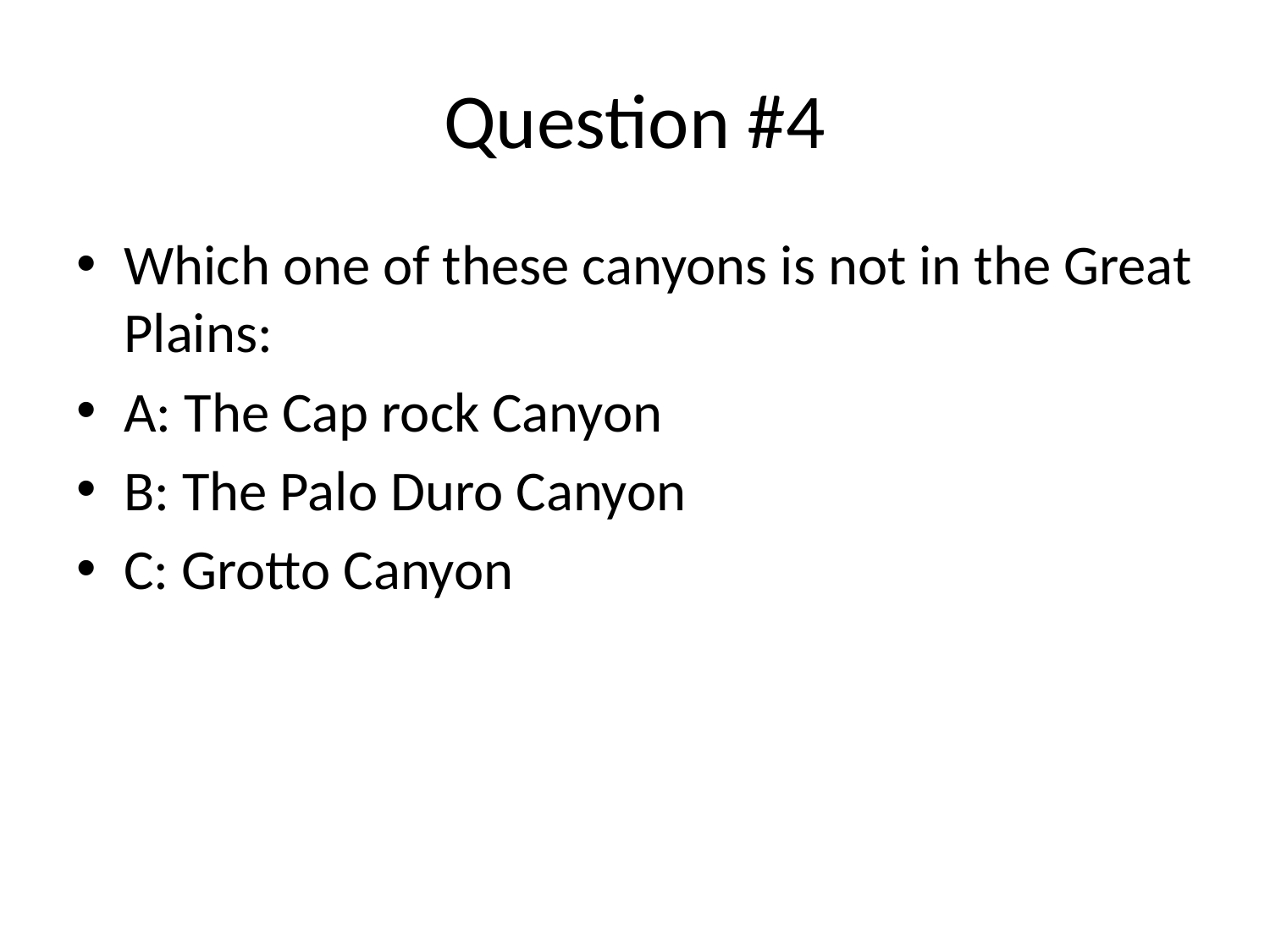

# Question #4
Which one of these canyons is not in the Great Plains:
A: The Cap rock Canyon
B: The Palo Duro Canyon
C: Grotto Canyon